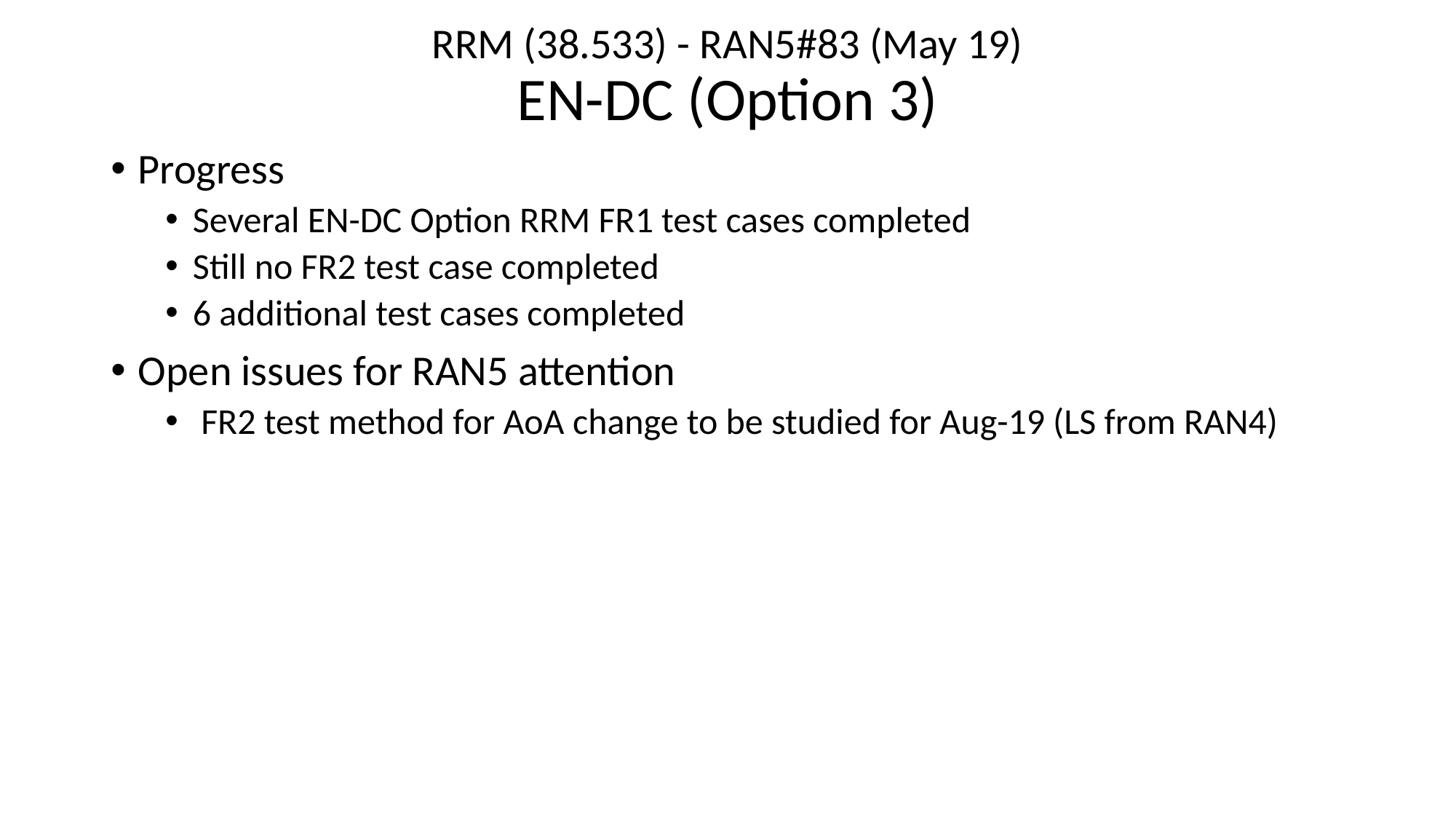

# RRM (38.533) - RAN5#83 (May 19) EN-DC (Option 3)
Progress
Several EN-DC Option RRM FR1 test cases completed
Still no FR2 test case completed
6 additional test cases completed
Open issues for RAN5 attention
 FR2 test method for AoA change to be studied for Aug-19 (LS from RAN4)